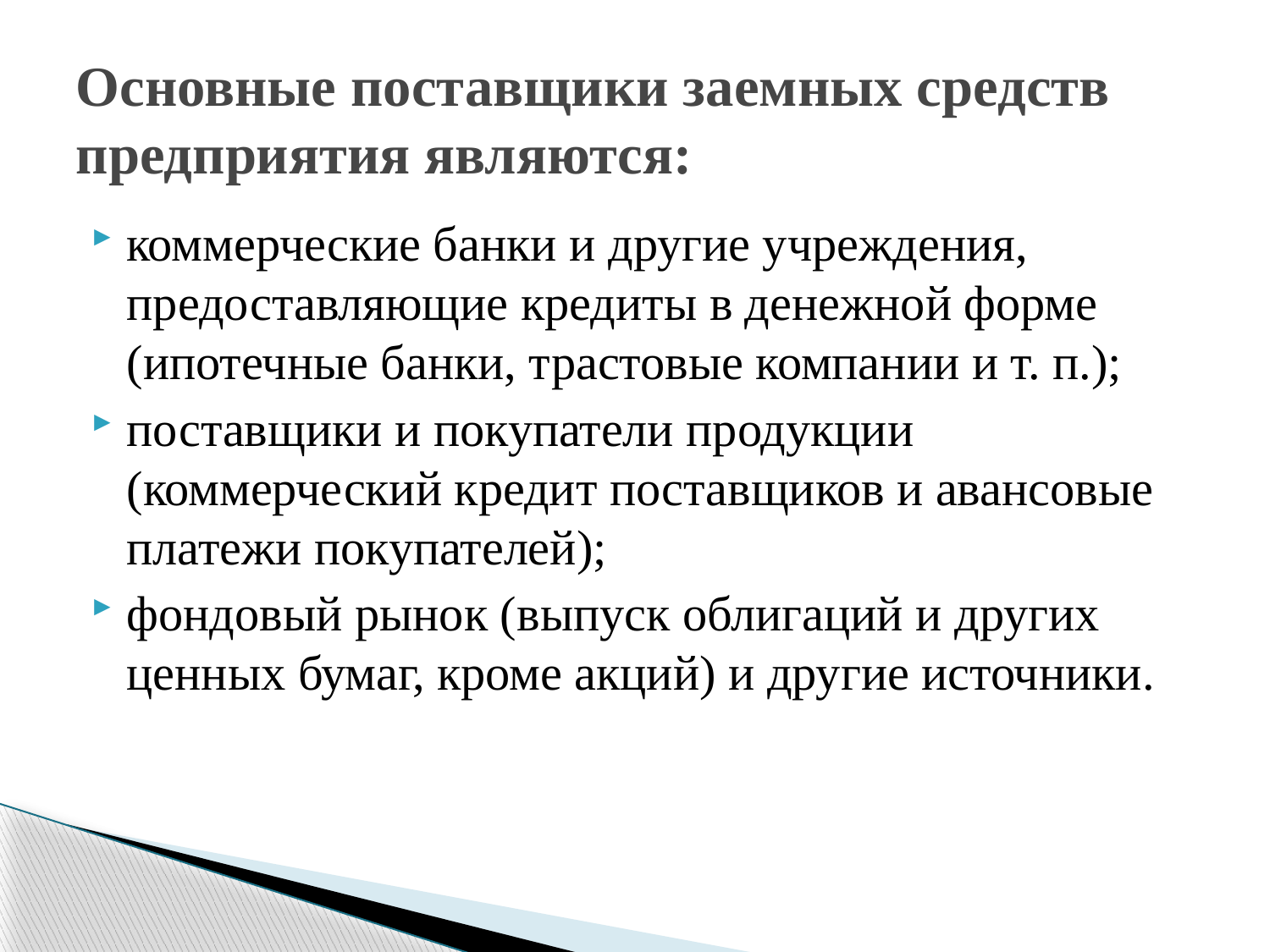

# Основные поставщики заемных средств предприятия являются:
коммерческие банки и другие учреждения, предоставляющие кредиты в денежной форме (ипотечные банки, трастовые компании и т. п.);
поставщики и покупатели продукции (коммерческий кредит поставщиков и авансовые платежи покупателей);
фондовый рынок (выпуск облигаций и других ценных бумаг, кроме акций) и другие источники.